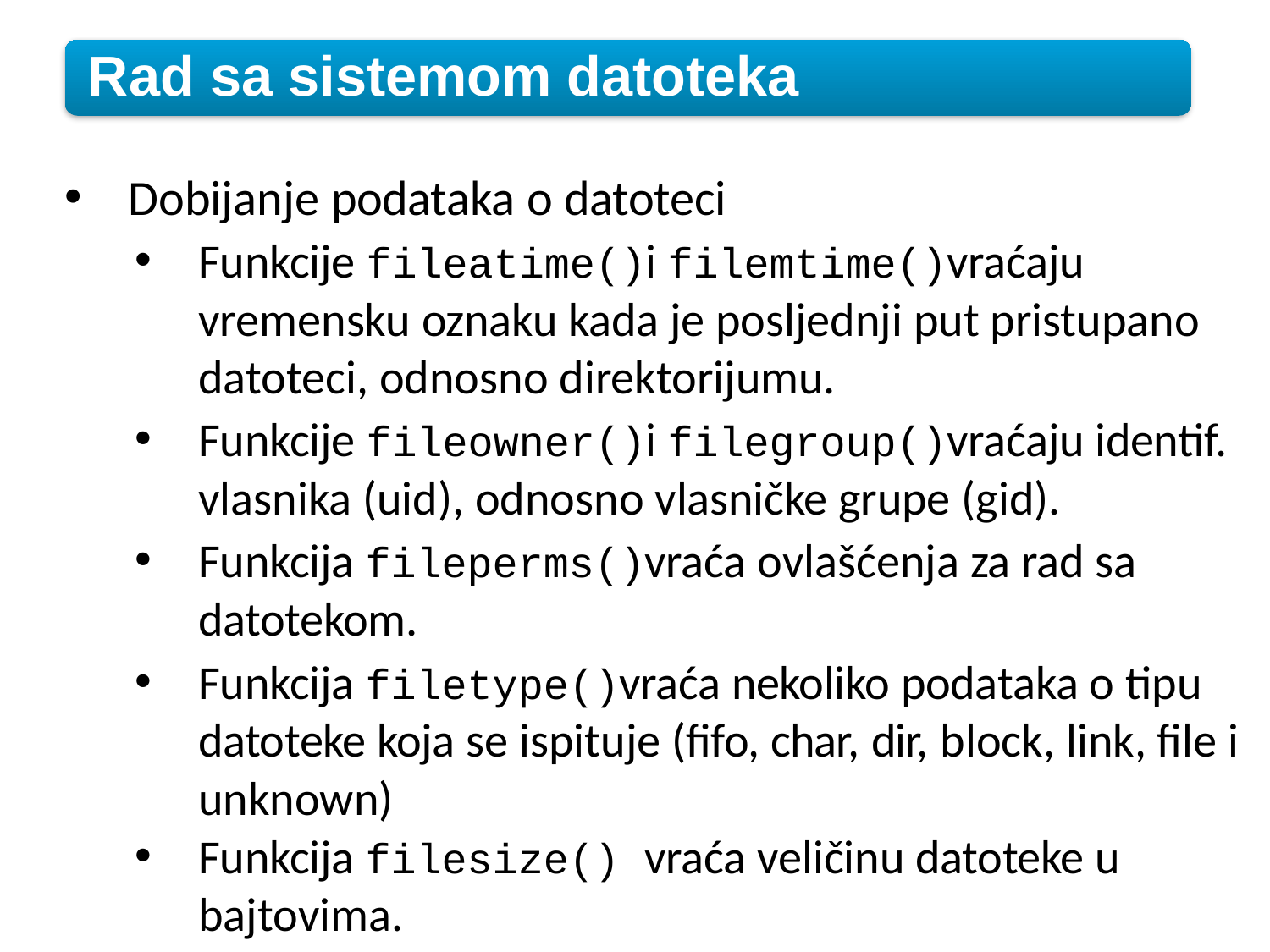

Rad sa sistemom datoteka
Dobijanje podataka o datoteci
Funkcije fileatime()i filemtime()vraćaju vremensku oznaku kada je posljednji put pristupano datoteci, odnosno direktorijumu.
Funkcije fileowner()i filegroup()vraćaju identif. vlasnika (uid), odnosno vlasničke grupe (gid).
Funkcija fileperms()vraća ovlašćenja za rad sa datotekom.
Funkcija filetype()vraća nekoliko podataka o tipu datoteke koja se ispituje (fifo, char, dir, block, link, file i unknown)
Funkcija filesize() vraća veličinu datoteke u bajtovima.